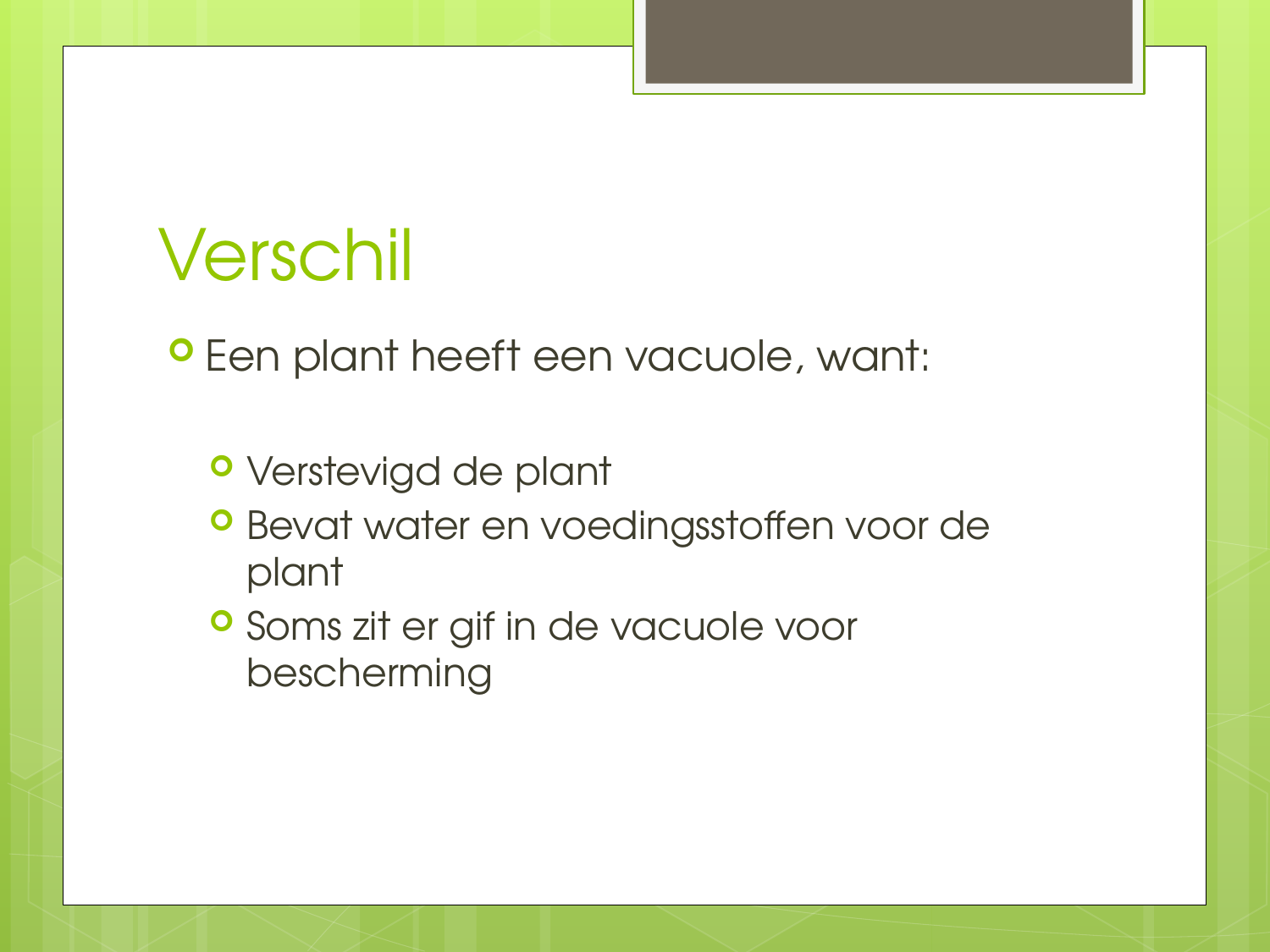

# Verschil
Een plant heeft een vacuole, want:

Verstevigd de plant
Bevat water en voedingsstoffen voor de plant
Soms zit er gif in de vacuole voor bescherming